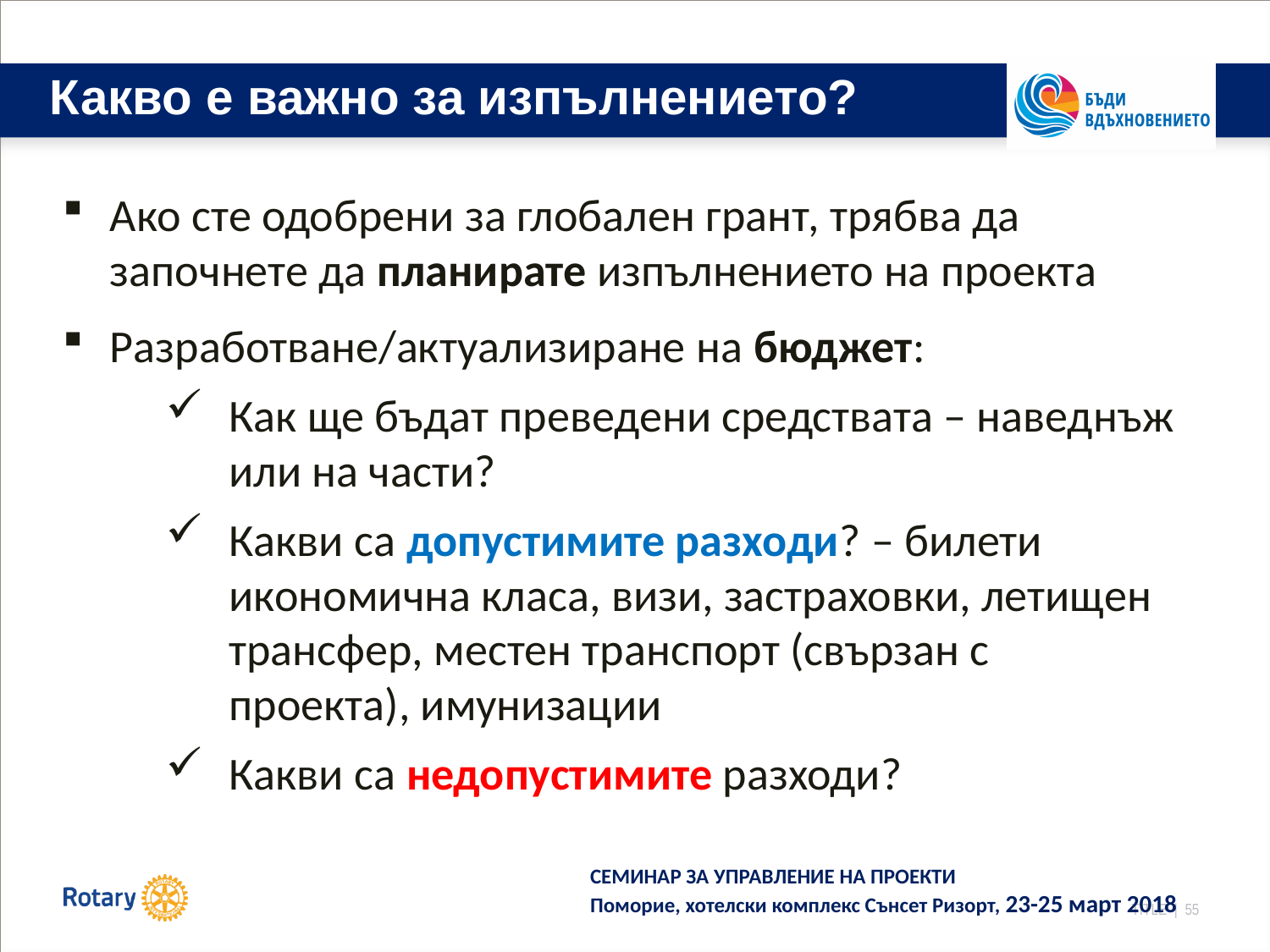

# Какво е важно за изпълнението?
Ако сте одобрени за глобален грант, трябва да започнете да планирате изпълнението на проекта
Разработване/актуализиране на бюджет:
Как ще бъдат преведени средствата – наведнъж или на части?
Какви са допустимите разходи? – билети икономична класа, визи, застраховки, летищен трансфер, местен транспорт (свързан с проекта), имунизации
Какви са недопустимите разходи?